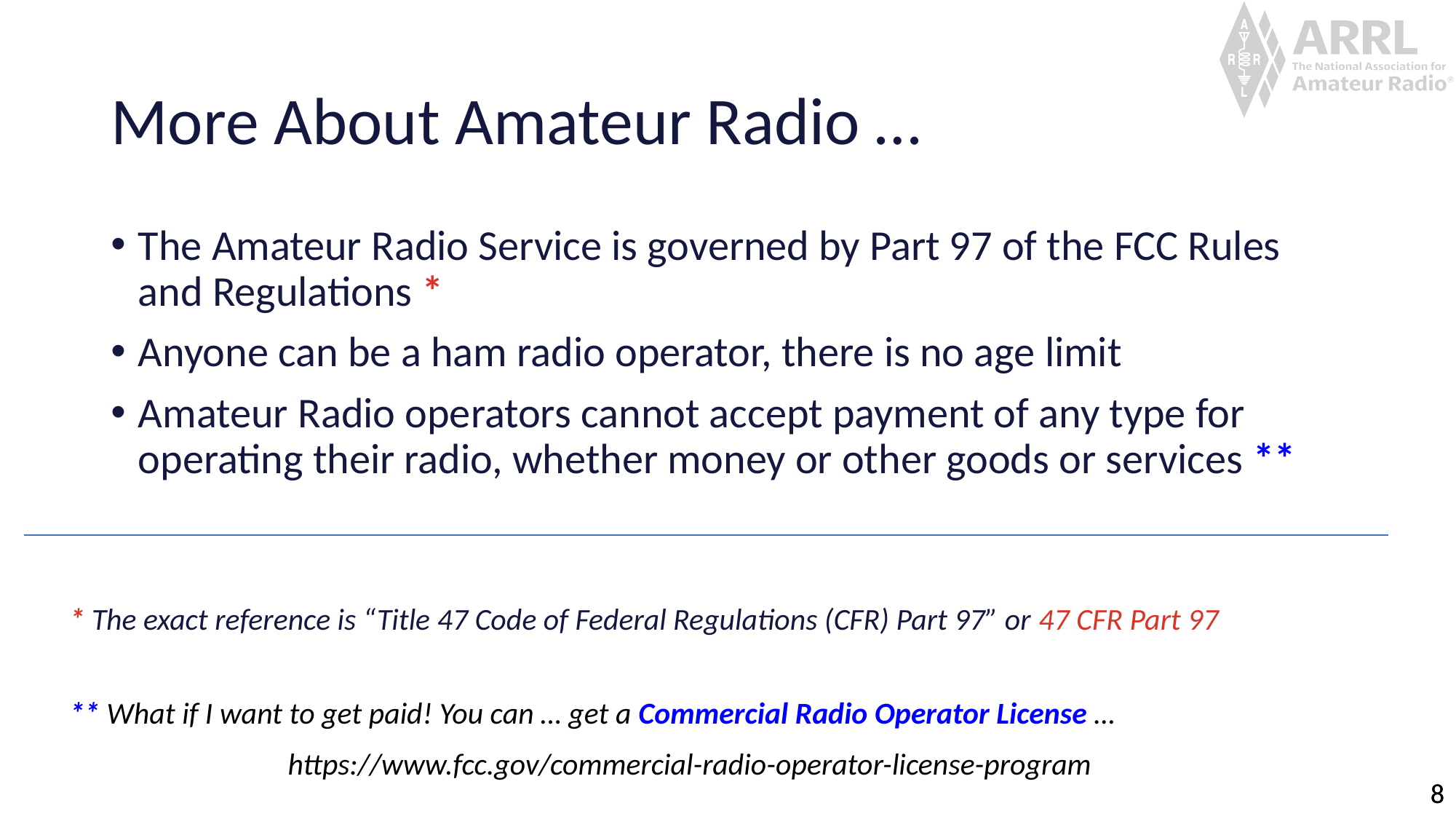

# More About Amateur Radio …
The Amateur Radio Service is governed by Part 97 of the FCC Rules and Regulations *
Anyone can be a ham radio operator, there is no age limit
Amateur Radio operators cannot accept payment of any type for operating their radio, whether money or other goods or services **

* The exact reference is “Title 47 Code of Federal Regulations (CFR) Part 97” or 47 CFR Part 97
** What if I want to get paid! You can … get a Commercial Radio Operator License …

		https://www.fcc.gov/commercial-radio-operator-license-program